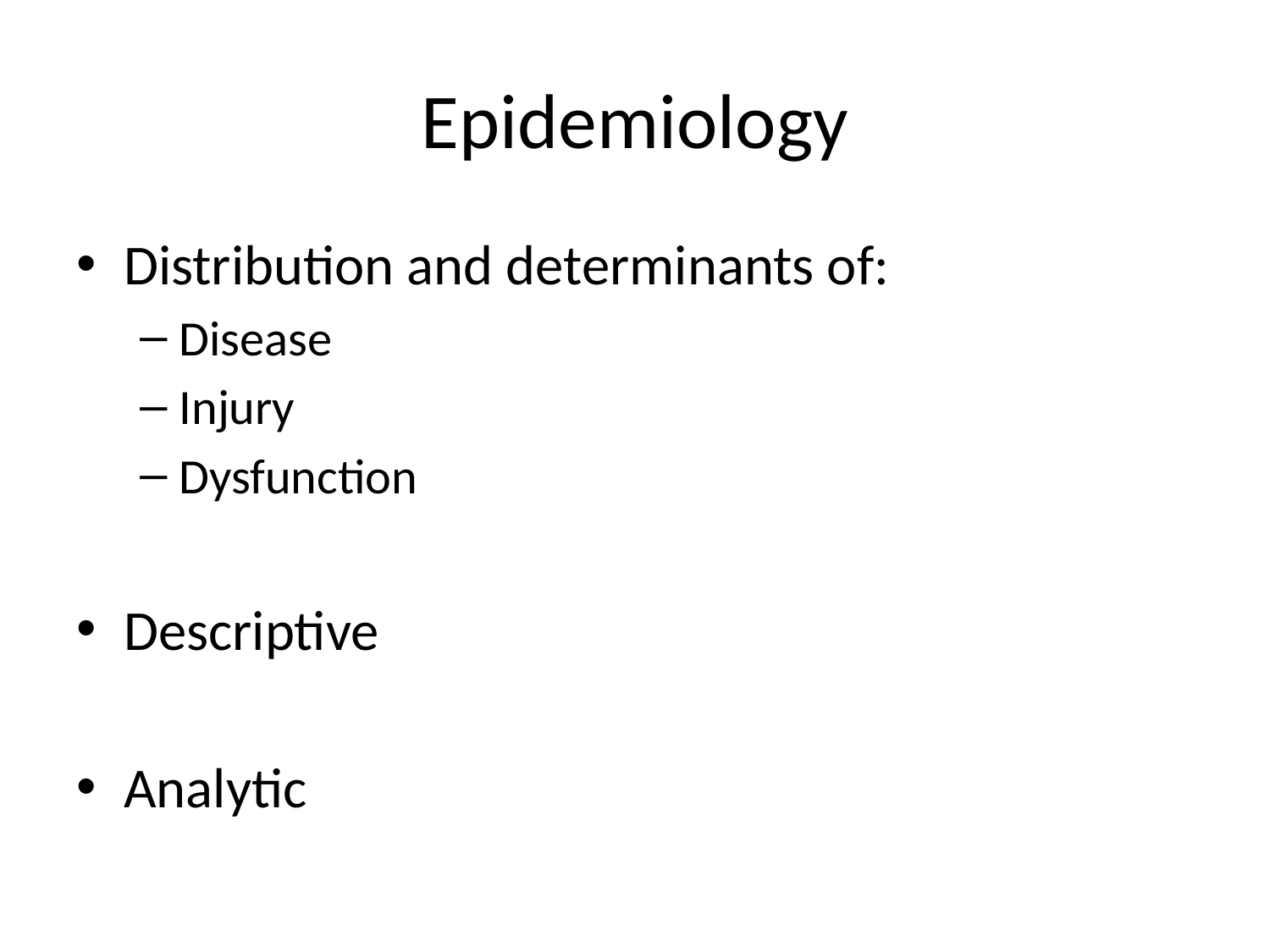

# Epidemiology
Distribution and determinants of:
Disease
Injury
Dysfunction

Descriptive

Analytic